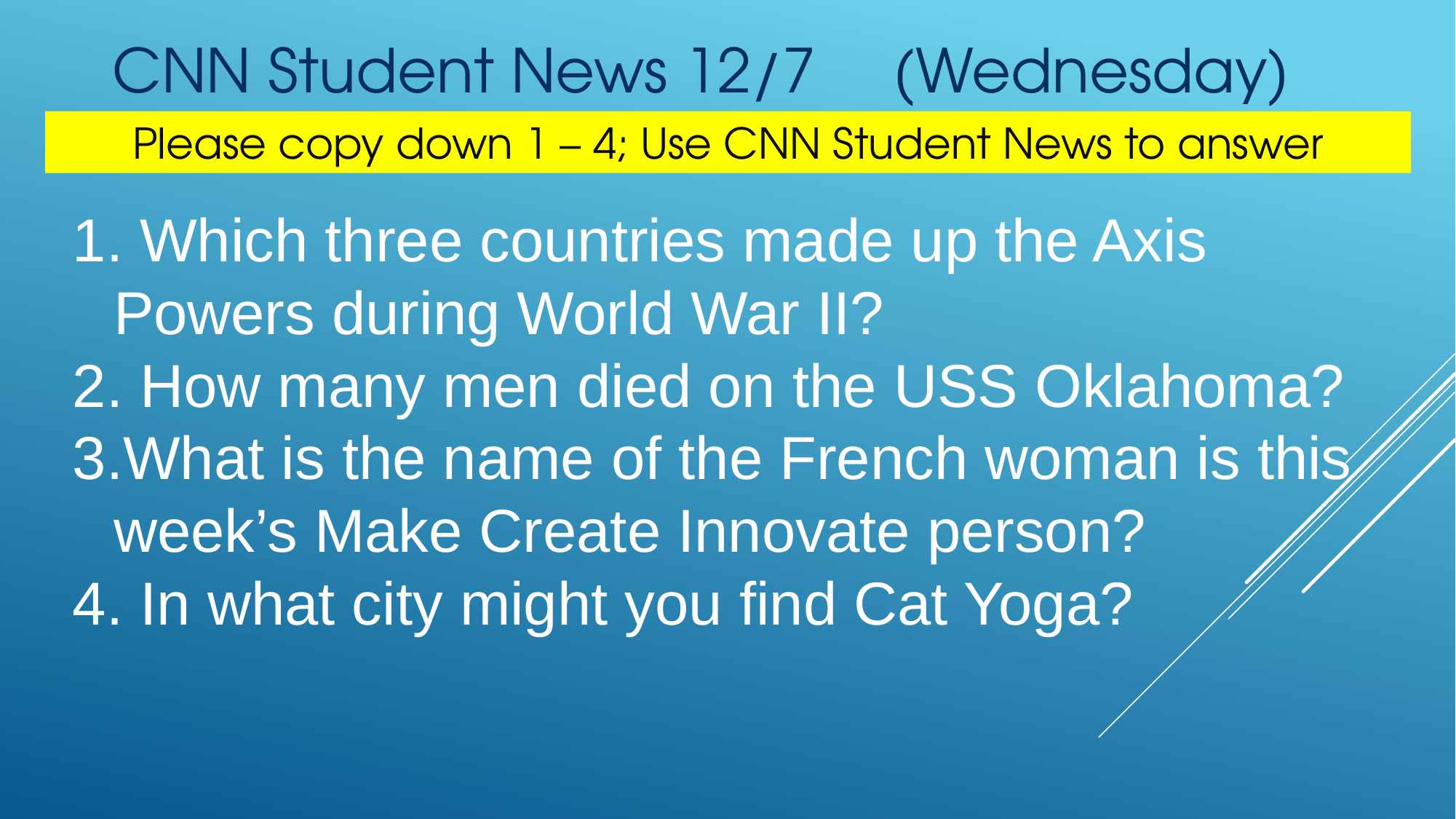

CNN Student News 12/7	 (Wednesday)
Please copy down 1 – 4; Use CNN Student News to answer
 Which three countries made up the Axis Powers during World War II?
 How many men died on the USS Oklahoma?
What is the name of the French woman is this week’s Make Create Innovate person?
 In what city might you find Cat Yoga?